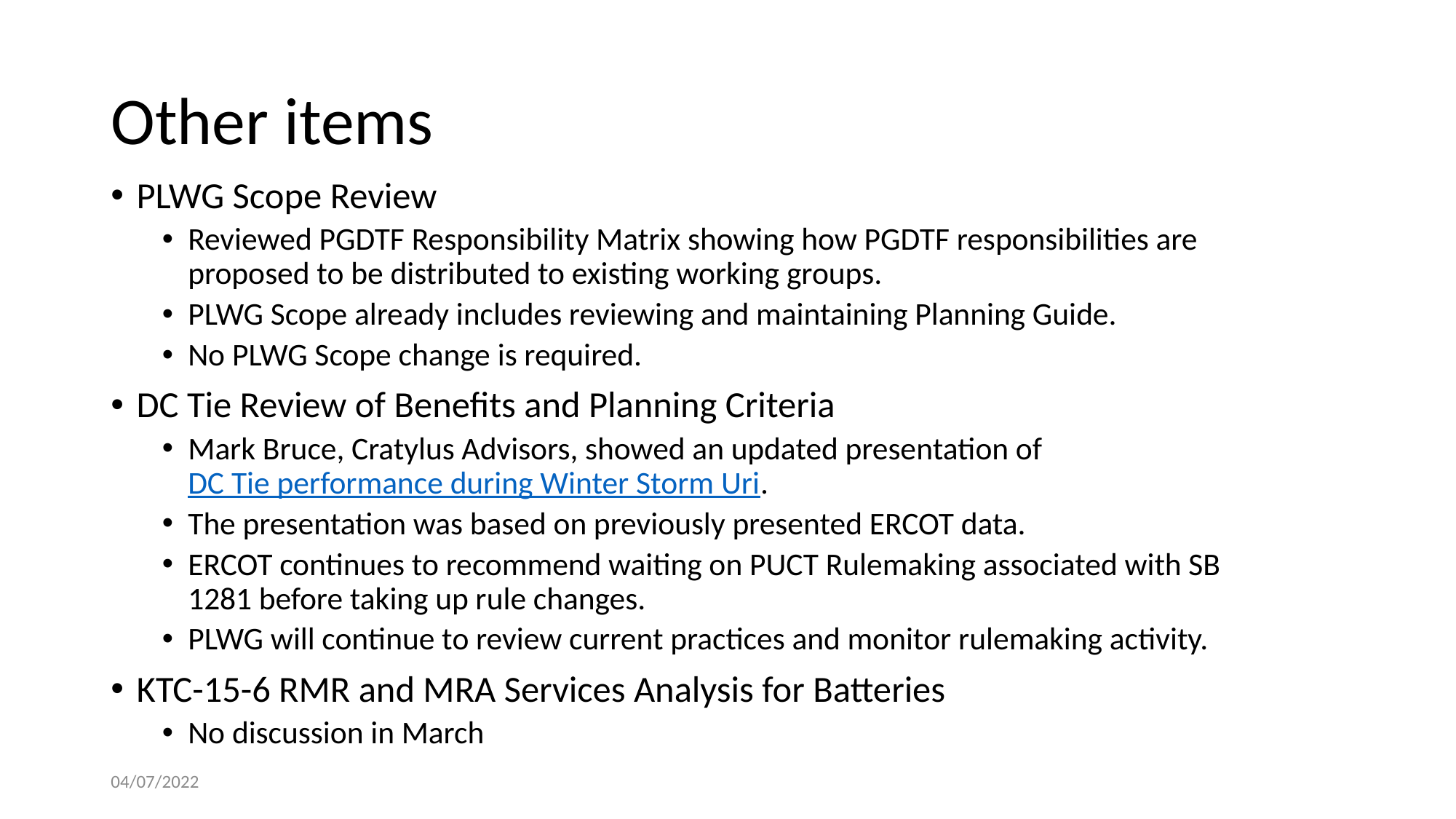

# Other items
PLWG Scope Review
Reviewed PGDTF Responsibility Matrix showing how PGDTF responsibilities are proposed to be distributed to existing working groups.
PLWG Scope already includes reviewing and maintaining Planning Guide.
No PLWG Scope change is required.
DC Tie Review of Benefits and Planning Criteria
Mark Bruce, Cratylus Advisors, showed an updated presentation of DC Tie performance during Winter Storm Uri.
The presentation was based on previously presented ERCOT data.
ERCOT continues to recommend waiting on PUCT Rulemaking associated with SB 1281 before taking up rule changes.
PLWG will continue to review current practices and monitor rulemaking activity.
KTC-15-6 RMR and MRA Services Analysis for Batteries
No discussion in March

04/07/2022